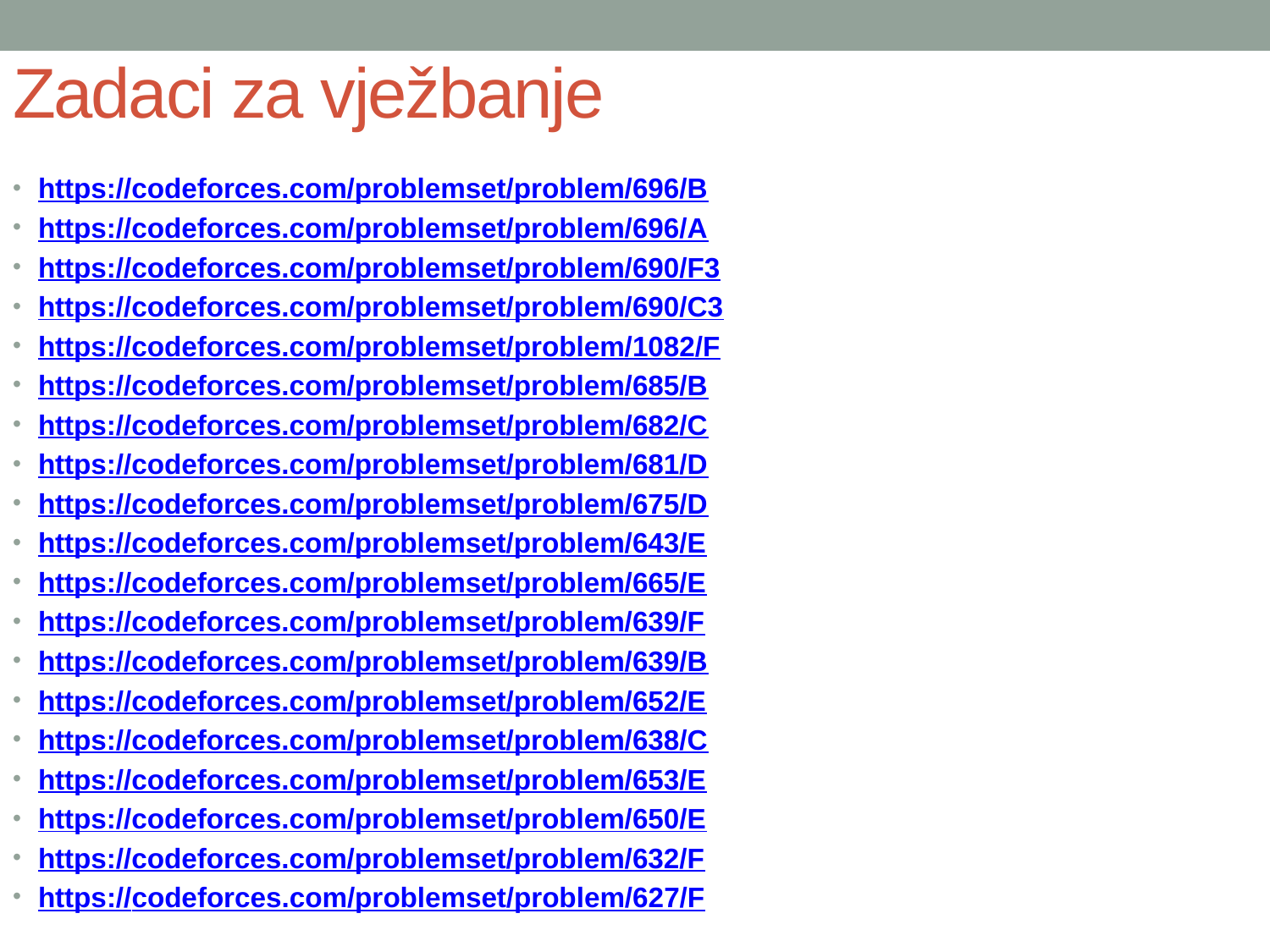

# Zadaci za vježbanje
https://codeforces.com/problemset/problem/696/B
https://codeforces.com/problemset/problem/696/A
https://codeforces.com/problemset/problem/690/F3
https://codeforces.com/problemset/problem/690/C3
https://codeforces.com/problemset/problem/1082/F
https://codeforces.com/problemset/problem/685/B
https://codeforces.com/problemset/problem/682/C
https://codeforces.com/problemset/problem/681/D
https://codeforces.com/problemset/problem/675/D
https://codeforces.com/problemset/problem/643/E
https://codeforces.com/problemset/problem/665/E
https://codeforces.com/problemset/problem/639/F
https://codeforces.com/problemset/problem/639/B
https://codeforces.com/problemset/problem/652/E
https://codeforces.com/problemset/problem/638/C
https://codeforces.com/problemset/problem/653/E
https://codeforces.com/problemset/problem/650/E
https://codeforces.com/problemset/problem/632/F
https://codeforces.com/problemset/problem/627/F